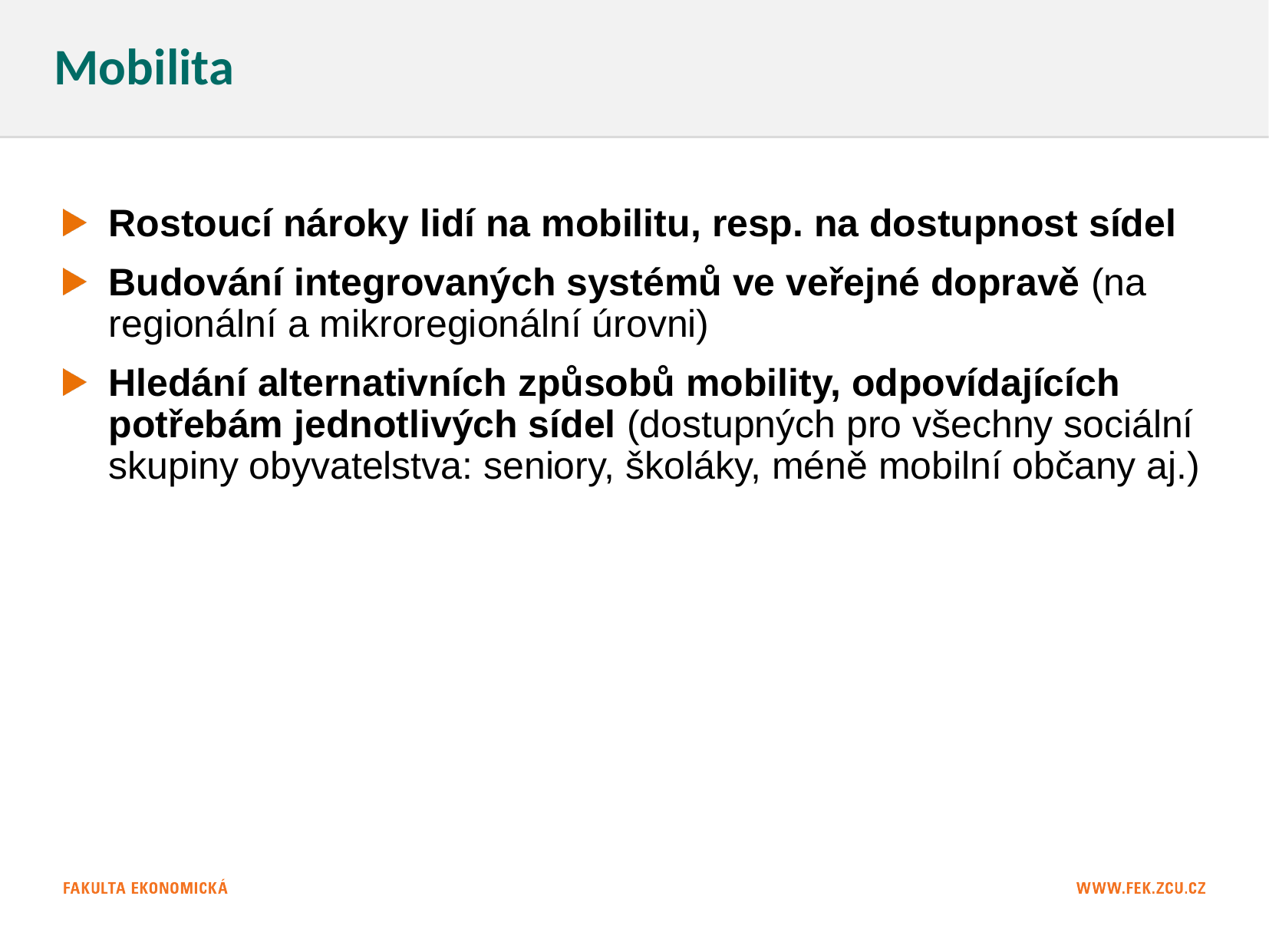

# Mobilita
Rostoucí nároky lidí na mobilitu, resp. na dostupnost sídel
Budování integrovaných systémů ve veřejné dopravě (na regionální a mikroregionální úrovni)
Hledání alternativních způsobů mobility, odpovídajících potřebám jednotlivých sídel (dostupných pro všechny sociální skupiny obyvatelstva: seniory, školáky, méně mobilní občany aj.)